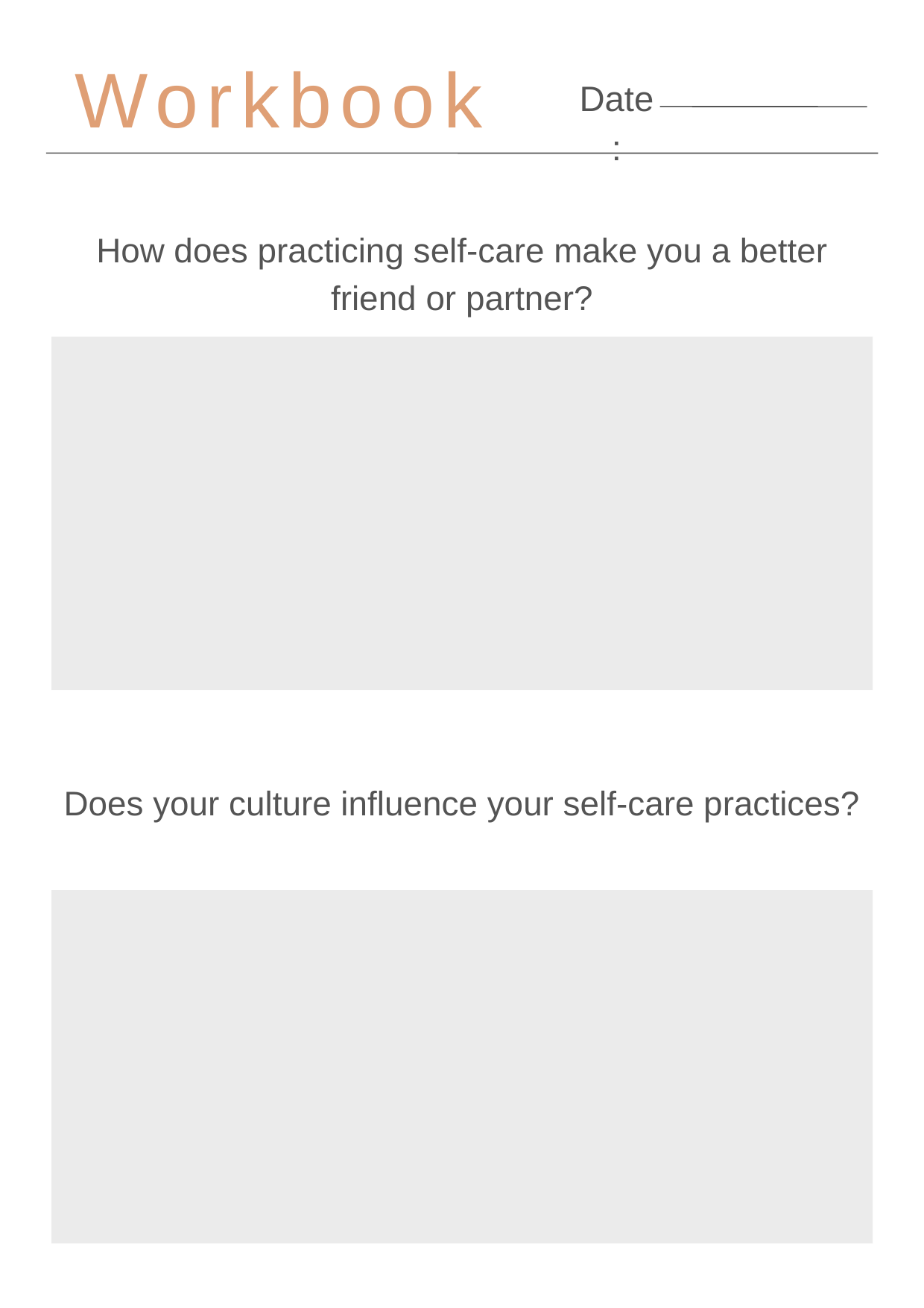

Workbook
Date:

How does practicing self-care make you a better friend or partner?

Does your culture influence your self-care practices?